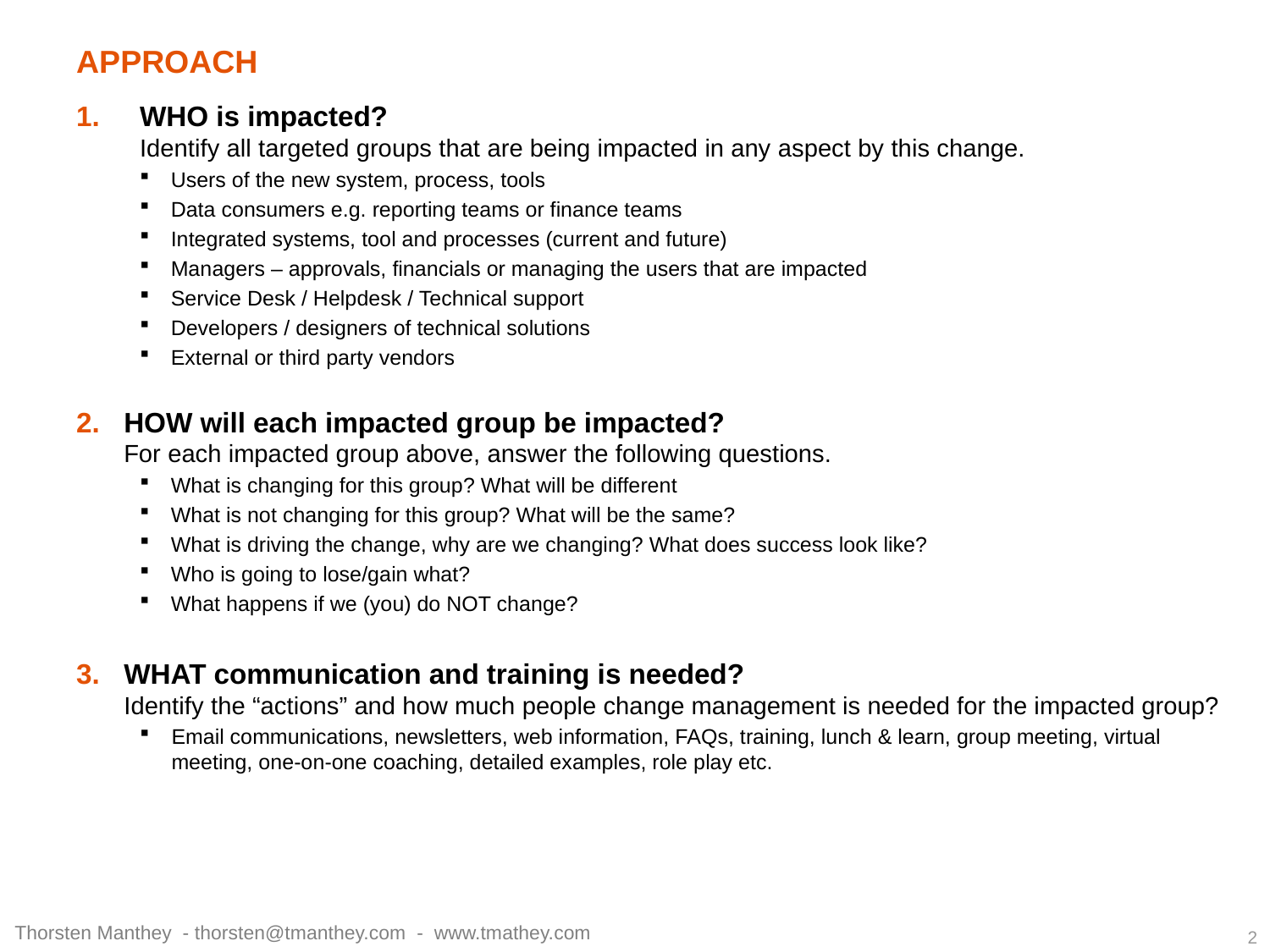

# Approach
WHO is impacted?
Identify all targeted groups that are being impacted in any aspect by this change.
Users of the new system, process, tools
Data consumers e.g. reporting teams or finance teams
Integrated systems, tool and processes (current and future)
Managers – approvals, financials or managing the users that are impacted
Service Desk / Helpdesk / Technical support
Developers / designers of technical solutions
External or third party vendors

HOW will each impacted group be impacted?
For each impacted group above, answer the following questions.
What is changing for this group? What will be different
What is not changing for this group? What will be the same?
What is driving the change, why are we changing? What does success look like?
Who is going to lose/gain what?
What happens if we (you) do NOT change?

WHAT communication and training is needed?
Identify the “actions” and how much people change management is needed for the impacted group?
Email communications, newsletters, web information, FAQs, training, lunch & learn, group meeting, virtual meeting, one-on-one coaching, detailed examples, role play etc.

Thorsten Manthey  - thorsten@tmanthey.com  -  www.tmathey.com
2